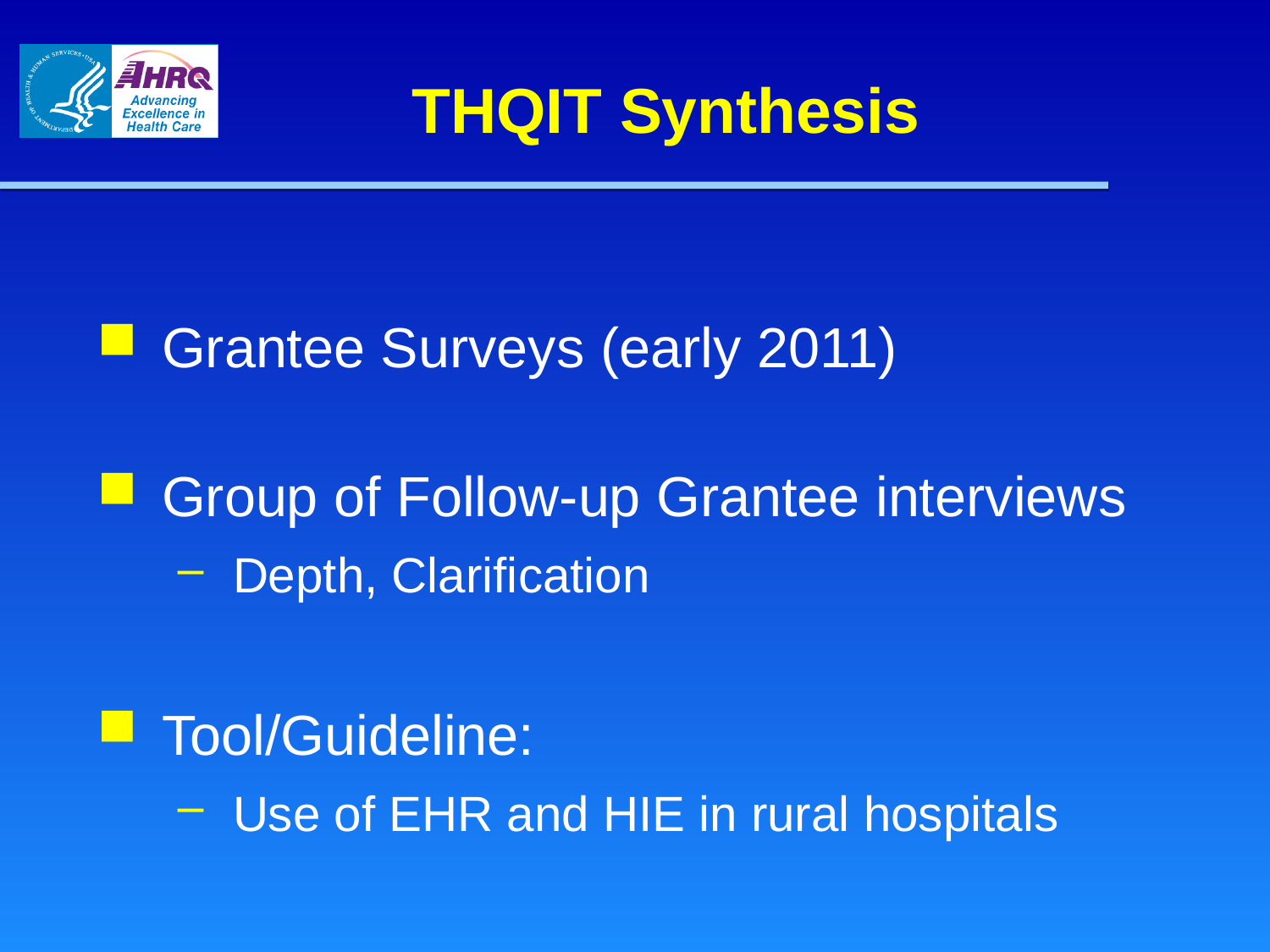

# THQIT Synthesis

Grantee Surveys (early 2011)

Group of Follow-up Grantee interviews
Depth, Clarification

Tool/Guideline:
Use of EHR and HIE in rural hospitals